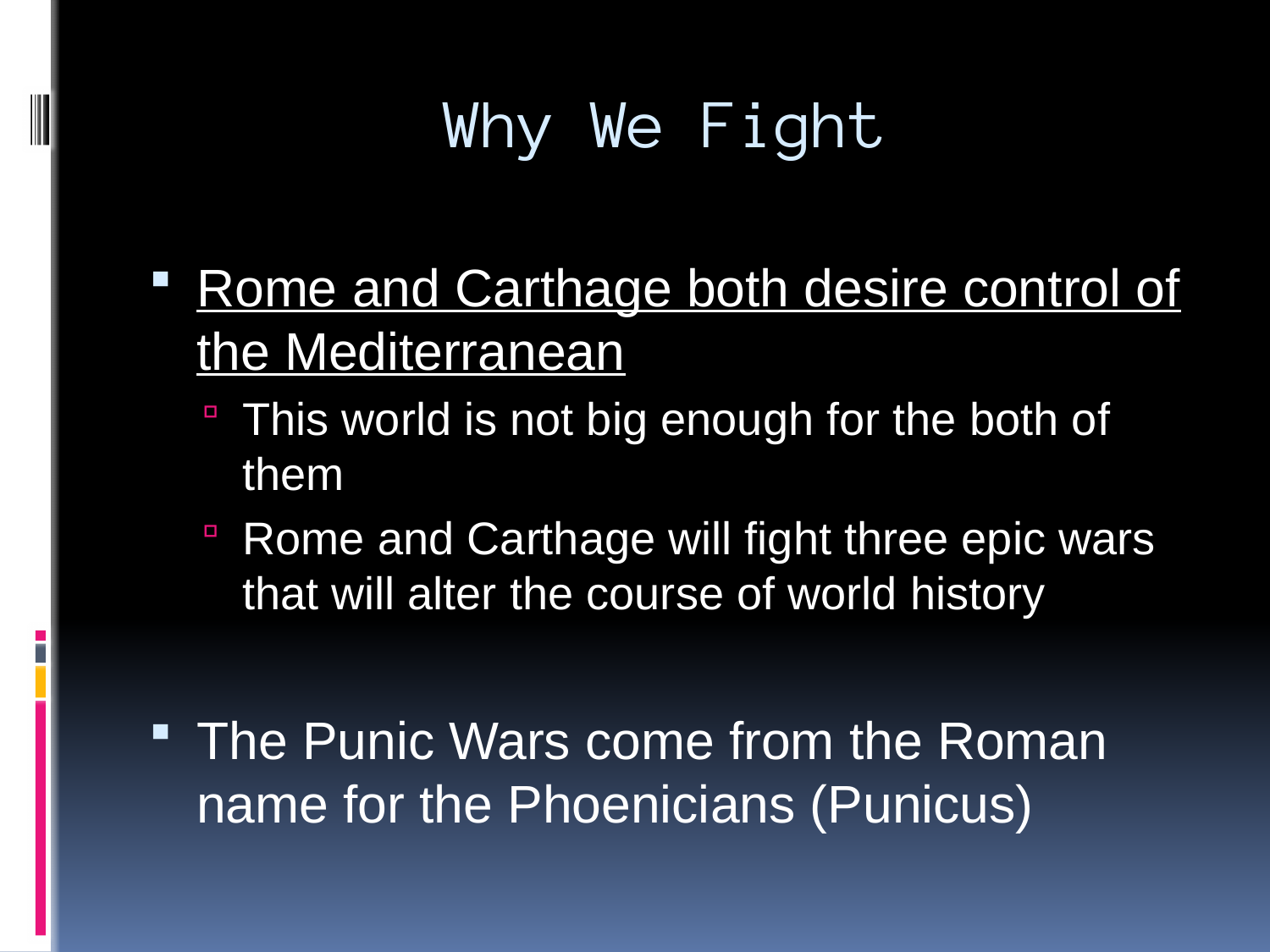

# Why We Fight
Rome and Carthage both desire control of the Mediterranean
This world is not big enough for the both of them
Rome and Carthage will fight three epic wars that will alter the course of world history

The Punic Wars come from the Roman name for the Phoenicians (Punicus)